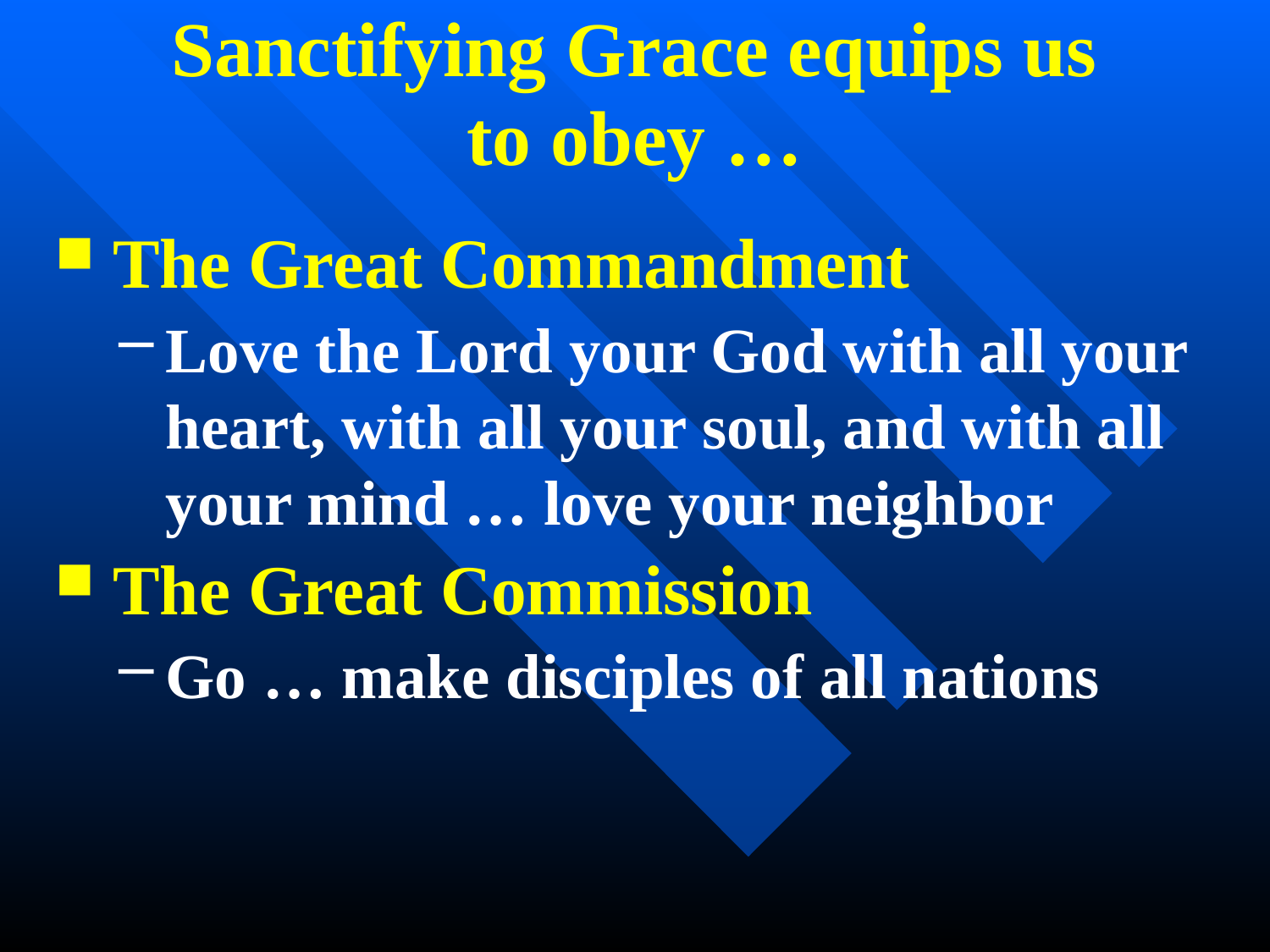

Sanctifying Grace equips us
to obey …
 The Great Commandment
Love the Lord your God with all your heart, with all your soul, and with all your mind … love your neighbor
 The Great Commission
Go … make disciples of all nations